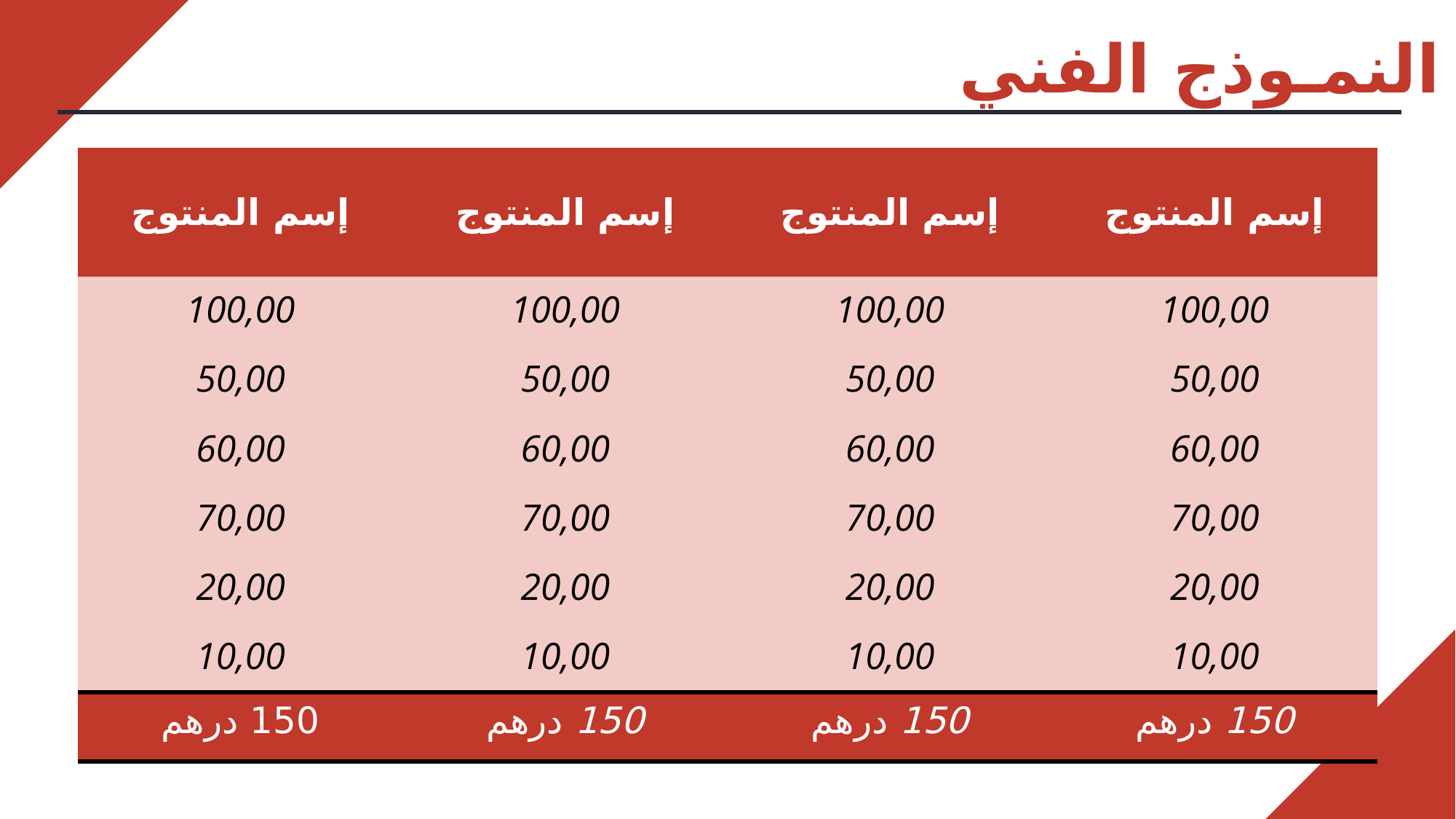

النمـوذج الفني
| إسم المنتوج | إسم المنتوج | إسم المنتوج | إسم المنتوج |
| --- | --- | --- | --- |
| 100,00 | 100,00 | 100,00 | 100,00 |
| 50,00 | 50,00 | 50,00 | 50,00 |
| 60,00 | 60,00 | 60,00 | 60,00 |
| 70,00 | 70,00 | 70,00 | 70,00 |
| 20,00 | 20,00 | 20,00 | 20,00 |
| 10,00 | 10,00 | 10,00 | 10,00 |
| 150 درهم | 150 درهم | 150 درهم | 150 درهم |